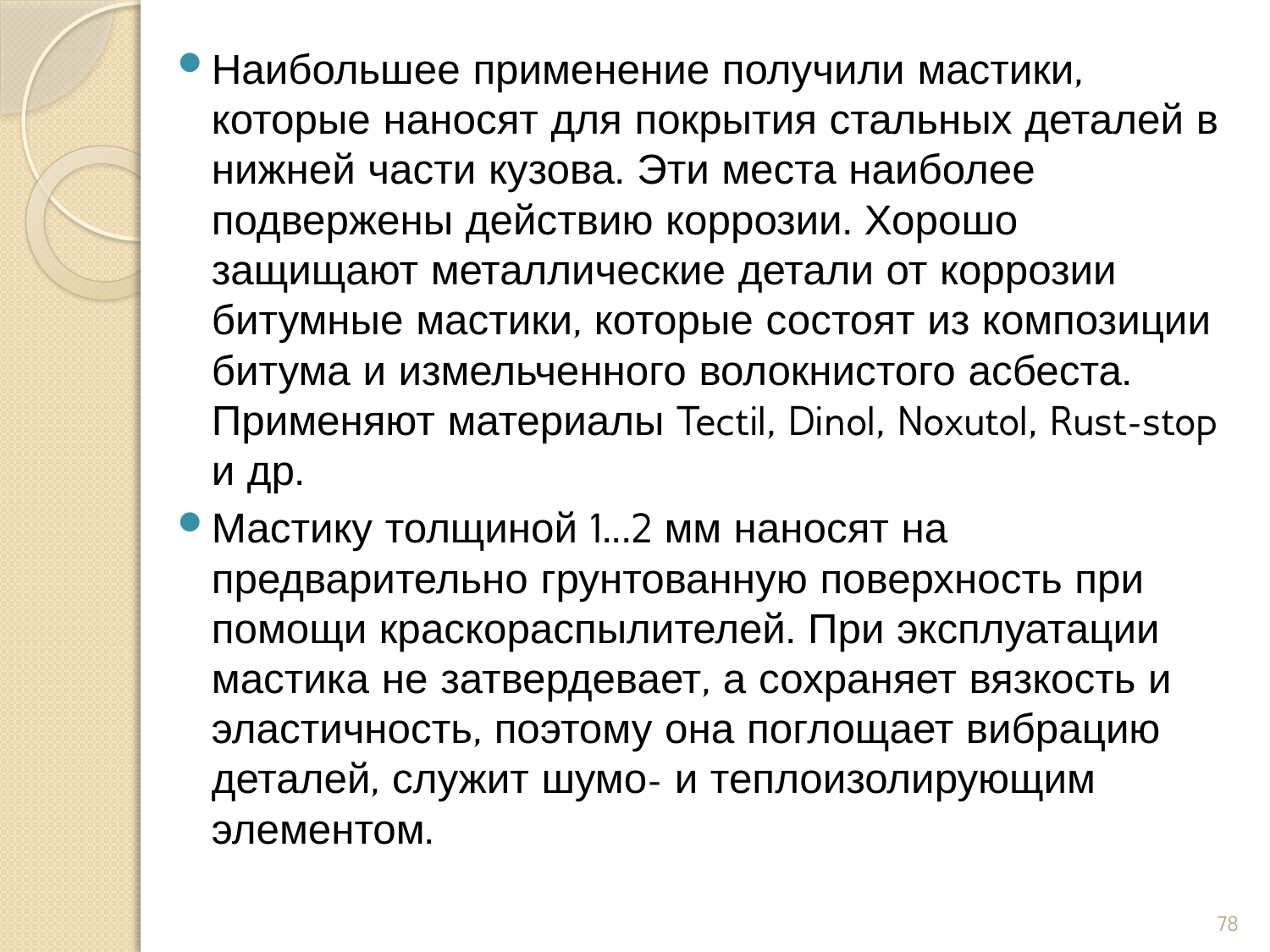

Наибольшее применение получили мастики, которые нано­сят для покрытия стальных деталей в нижней части кузова. Эти места наиболее подвержены действию коррозии. Хорошо защищают металлические детали от коррозии битумные мас­тики, которые состоят из композиции битума и измельченного волокнистого асбеста. Применяют материалы Tectil, Dinol, Noxutol, Rust-stop и др.
Мастику толщиной 1...2 мм наносят на предварительно грунтованную поверхность при помощи краскораспылителей. При эксплуатации мастика не затвердевает, а сохраняет вяз­кость и эластичность, поэтому она поглощает вибрацию дета­лей, служит шумо- и теплоизолирующим элементом.

78